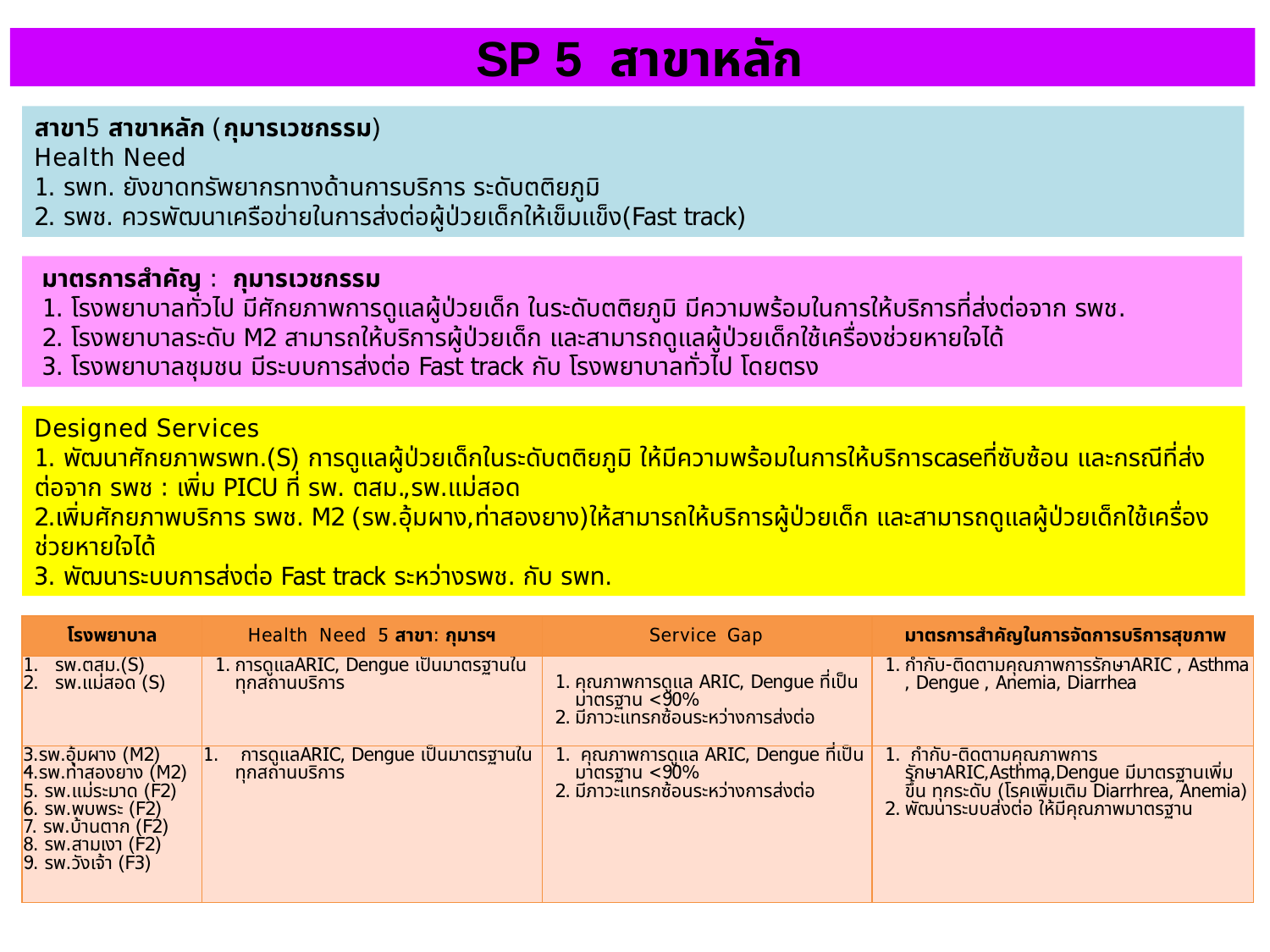

# SP 5  สาขาหลัก
สาขา5 สาขาหลัก (กุมารเวชกรรม)
Health Need
1. รพท. ยังขาดทรัพยากรทางด้านการบริการ ระดับตติยภูมิ
2. รพช. ควรพัฒนาเครือข่ายในการส่งต่อผู้ป่วยเด็กให้เข็มแข็ง(Fast track)
 มาตรการสำคัญ :  กุมารเวชกรรม
 1. โรงพยาบาลทั่วไป มีศักยภาพการดูแลผู้ป่วยเด็ก ในระดับตติยภูมิ มีความพร้อมในการให้บริการที่ส่งต่อจาก รพช.
 2. โรงพยาบาลระดับ M2 สามารถให้บริการผู้ป่วยเด็ก และสามารถดูแลผู้ป่วยเด็กใช้เครื่องช่วยหายใจได้
 3. โรงพยาบาลชุมชน มีระบบการส่งต่อ Fast track กับ โรงพยาบาลทั่วไป โดยตรง
Designed Services
1. พัฒนาศักยภาพรพท.(S) การดูแลผู้ป่วยเด็กในระดับตติยภูมิ ให้มีความพร้อมในการให้บริการcaseที่ซับซ้อน และกรณีที่ส่งต่อจาก รพช : เพิ่ม PICU ที่ รพ. ตสม.,รพ.แม่สอด
2.เพิ่มศักยภาพบริการ รพช. M2 (รพ.อุ้มผาง,ท่าสองยาง)ให้สามารถให้บริการผู้ป่วยเด็ก และสามารถดูแลผู้ป่วยเด็กใช้เครื่องช่วยหายใจได้
3. พัฒนาระบบการส่งต่อ Fast track ระหว่างรพช. กับ รพท.
| โรงพยาบาล | Health Need 5 สาขา: กุมารฯ | Service Gap | มาตรการสำคัญในการจัดการบริการสุขภาพ |
| --- | --- | --- | --- |
| รพ.ตสม.(S) รพ.แม่สอด (S) | การดูแลARIC, Dengue เป็นมาตรฐานในทุกสถานบริการ | คุณภาพการดูแล ARIC, Dengue ที่เป็นมาตรฐาน <90% มีภาวะแทรกซ้อนระหว่างการส่งต่อ | กำกับ-ติดตามคุณภาพการรักษาARIC , Asthma , Dengue , Anemia, Diarrhea |
| 3.รพ.อุ้มผาง (M2) 4.รพ.ท่าสองยาง (M2) 5. รพ.แม่ระมาด (F2) 6. รพ.พบพระ (F2) 7. รพ.บ้านตาก (F2) 8. รพ.สามเงา (F2) 9. รพ.วังเจ้า (F3) | การดูแลARIC, Dengue เป็นมาตรฐานในทุกสถานบริการ | คุณภาพการดูแล ARIC, Dengue ที่เป็นมาตรฐาน <90% มีภาวะแทรกซ้อนระหว่างการส่งต่อ | กำกับ-ติดตามคุณภาพการรักษาARIC,Asthma,Dengue มีมาตรฐานเพิ่มขึ้น ทุกระดับ (โรคเพิ่มเติม Diarrhrea, Anemia) พัฒนาระบบส่งต่อ ให้มีคุณภาพมาตรฐาน |